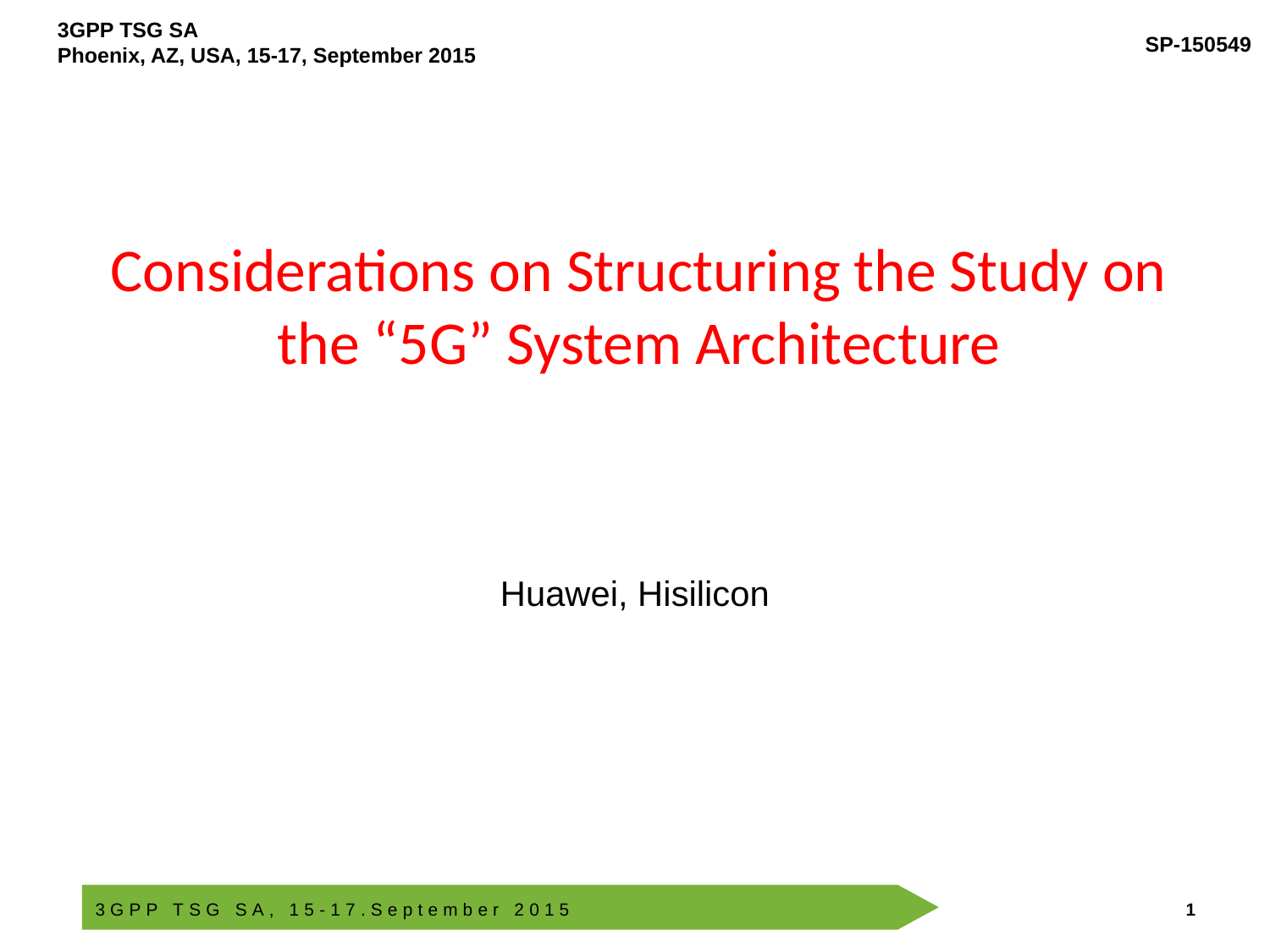

# Considerations on Structuring the Study on the “5G” System Architecture
Huawei, Hisilicon